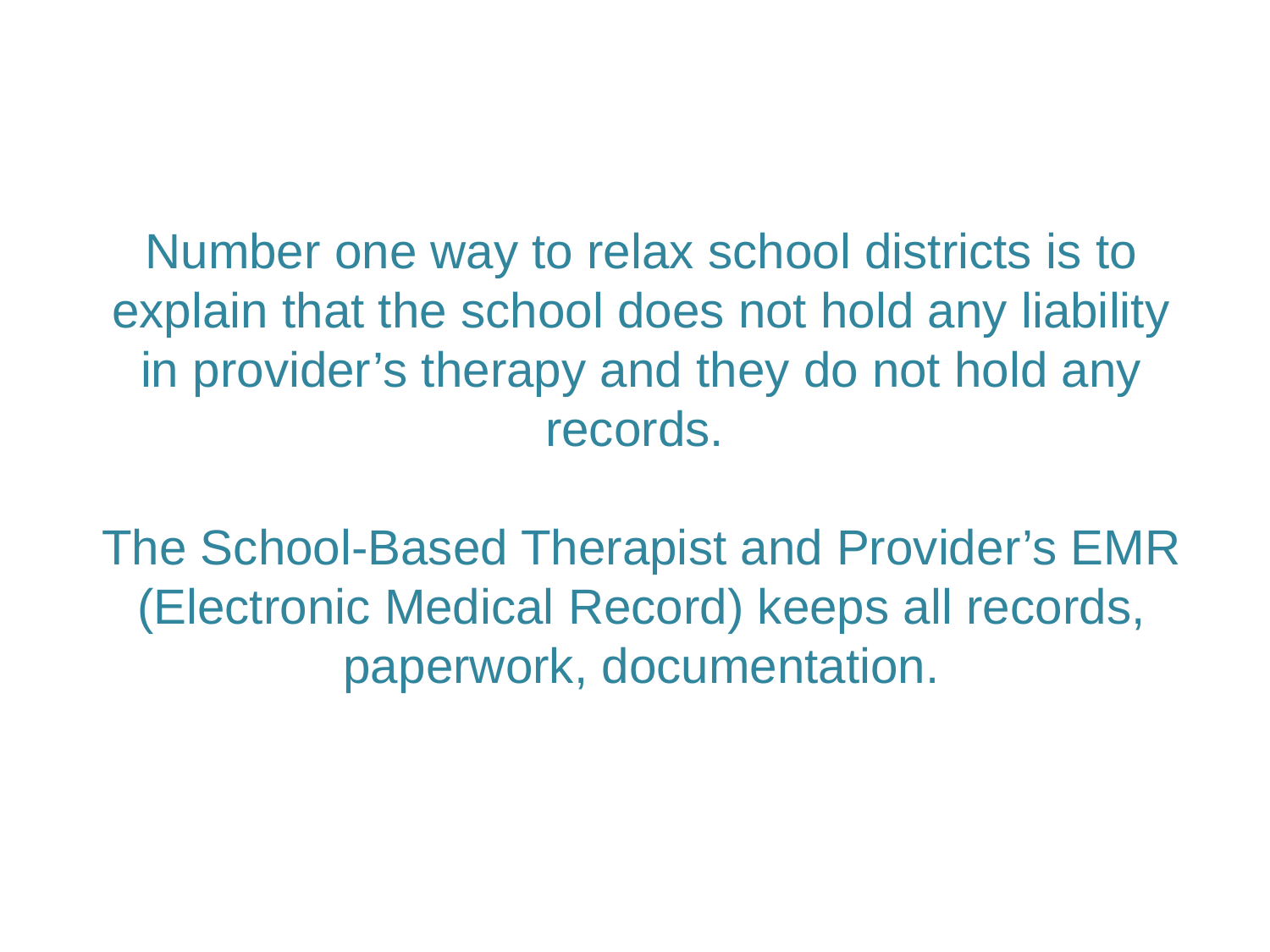

Number one way to relax school districts is to explain that the school does not hold any liability in provider’s therapy and they do not hold any records.
The School-Based Therapist and Provider’s EMR (Electronic Medical Record) keeps all records, paperwork, documentation.